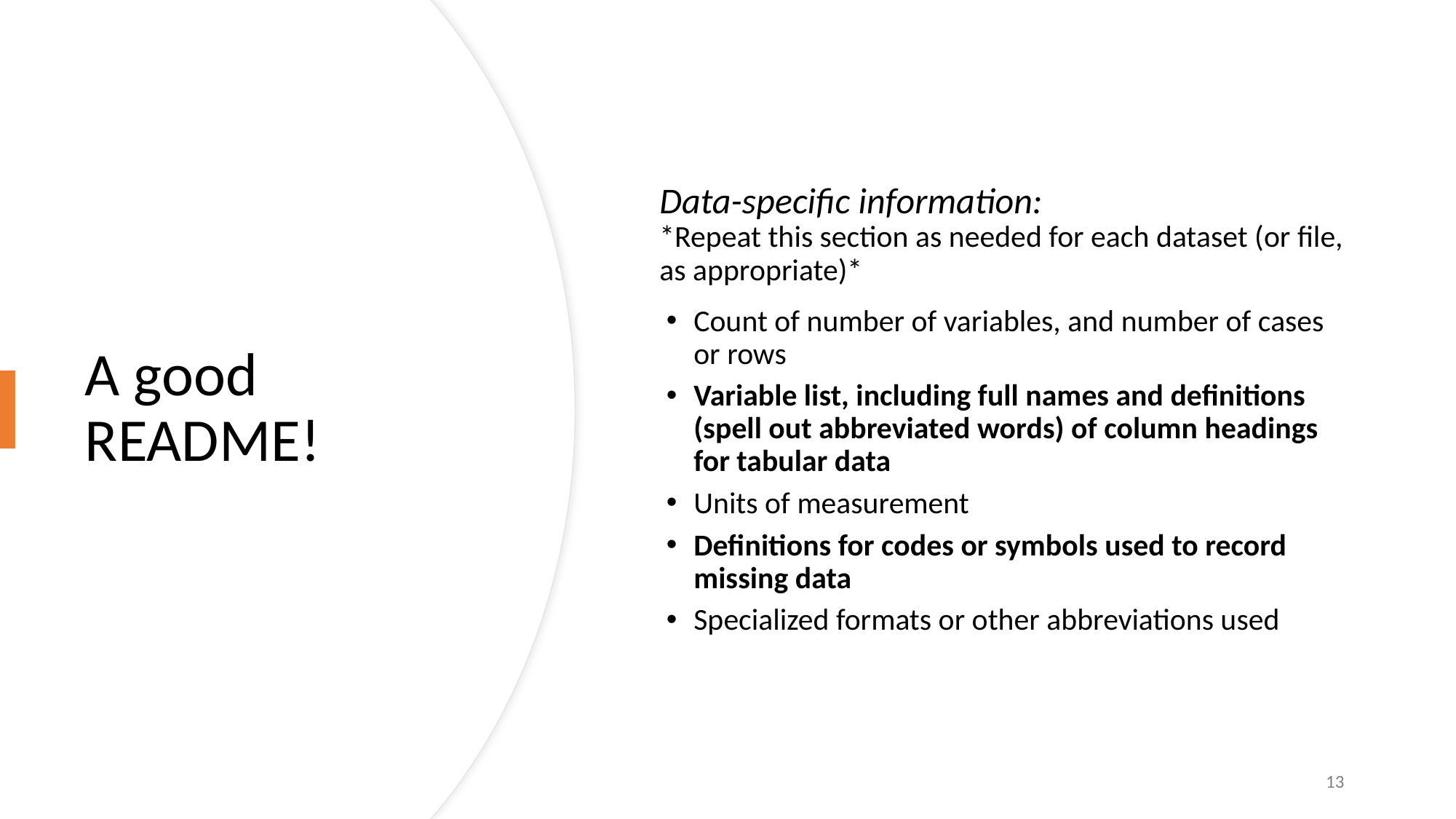

Data-specific information:
*Repeat this section as needed for each dataset (or file, as appropriate)*
Count of number of variables, and number of cases or rows
Variable list, including full names and definitions (spell out abbreviated words) of column headings for tabular data
Units of measurement
Definitions for codes or symbols used to record missing data
Specialized formats or other abbreviations used
A good README!

13